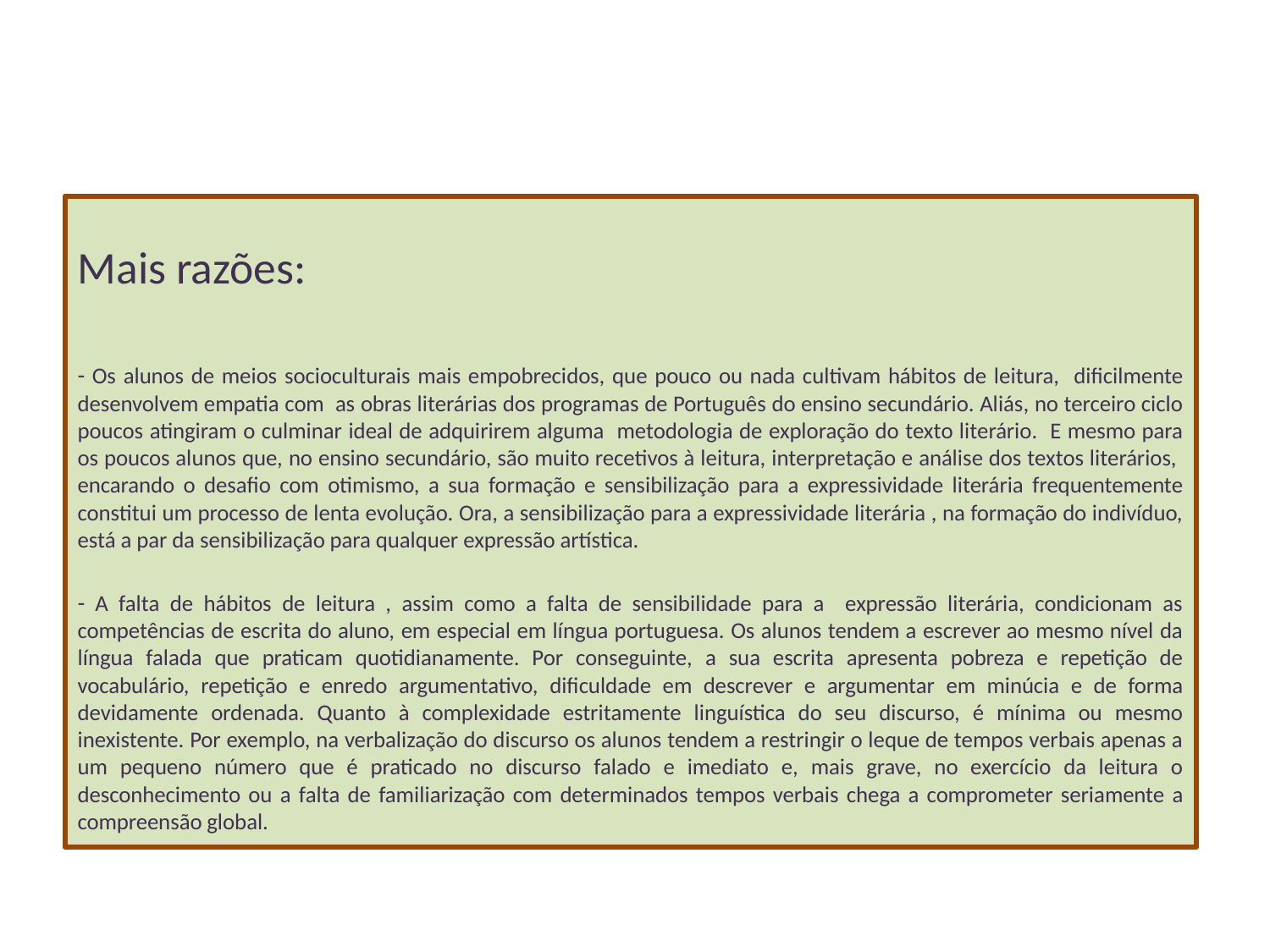

#

Mais razões:

 Os alunos de meios socioculturais mais empobrecidos, que pouco ou nada cultivam hábitos de leitura,  dificilmente desenvolvem empatia com  as obras literárias dos programas de Português do ensino secundário. Aliás, no terceiro ciclo poucos atingiram o culminar ideal de adquirirem alguma  metodologia de exploração do texto literário.  E mesmo para os poucos alunos que, no ensino secundário, são muito recetivos à leitura, interpretação e análise dos textos literários,  encarando o desafio com otimismo, a sua formação e sensibilização para a expressividade literária frequentemente constitui um processo de lenta evolução. Ora, a sensibilização para a expressividade literária , na formação do indivíduo, está a par da sensibilização para qualquer expressão artística.

 A falta de hábitos de leitura , assim como a falta de sensibilidade para a  expressão literária, condicionam as competências de escrita do aluno, em especial em língua portuguesa. Os alunos tendem a escrever ao mesmo nível da língua falada que praticam quotidianamente. Por conseguinte, a sua escrita apresenta pobreza e repetição de vocabulário, repetição e enredo argumentativo, dificuldade em descrever e argumentar em minúcia e de forma devidamente ordenada. Quanto à complexidade estritamente linguística do seu discurso, é mínima ou mesmo inexistente. Por exemplo, na verbalização do discurso os alunos tendem a restringir o leque de tempos verbais apenas a um pequeno número que é praticado no discurso falado e imediato e, mais grave, no exercício da leitura o desconhecimento ou a falta de familiarização com determinados tempos verbais chega a comprometer seriamente a compreensão global.